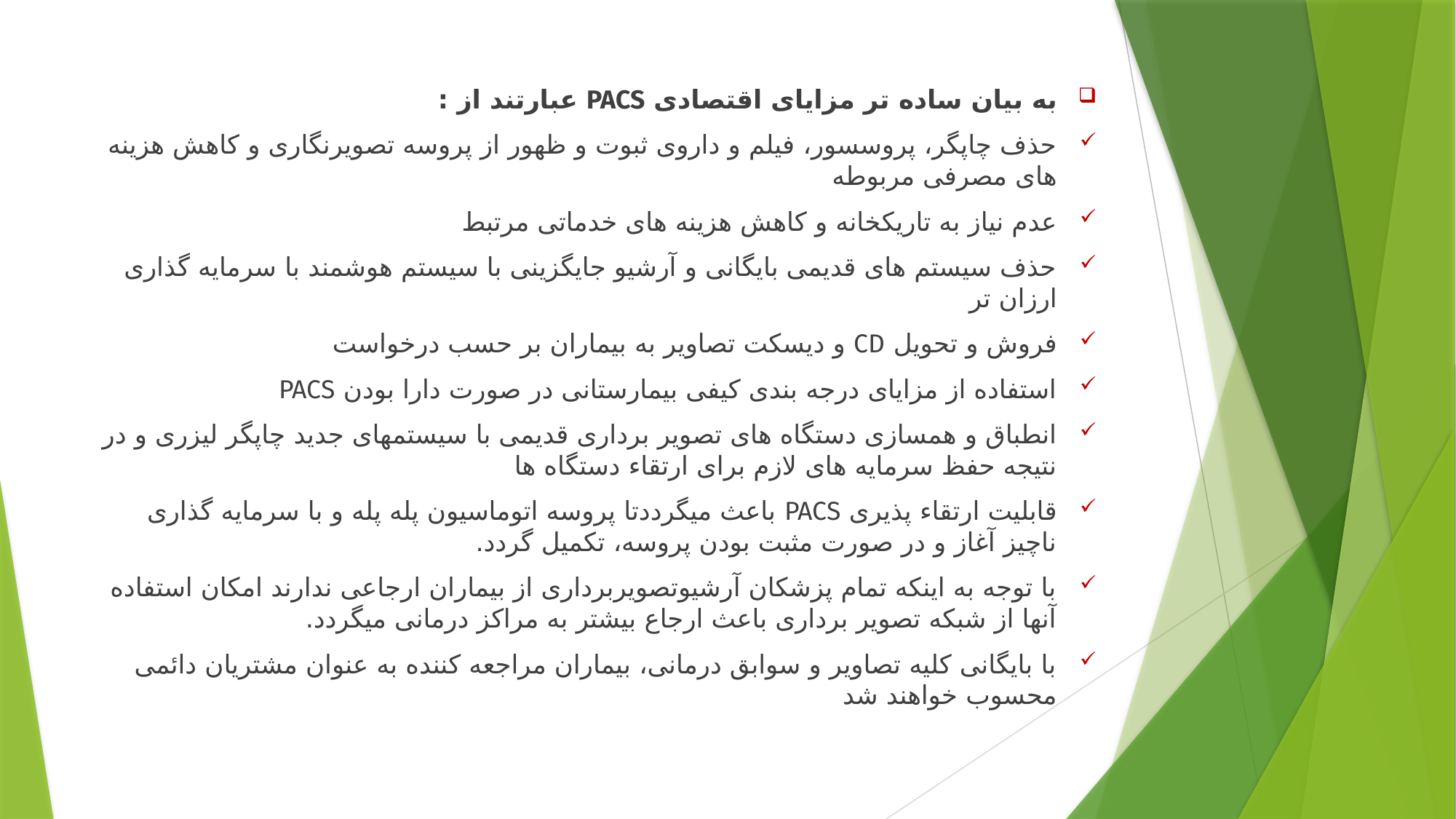

به بیان ساده تر مزایای اقتصادی PACS عبارتند از :
حذف چاپگر، پروسسور، فیلم و داروی ثبوت و ظهور از پروسه تصویرنگاری و کاهش هزینه های مصرفی مربوطه
عدم نیاز به تاریک­خانه و کاهش هزینه های خدماتی مرتبط
حذف سیستم های قدیمی بایگانی و آرشیو جایگزینی با سیستم هوشمند با سرمایه گذاری ارزان تر
فروش و تحویل CD و دیسکت تصاویر به بیماران بر حسب درخواست
استفاده از مزایای درجه بندی کیفی بیمارستانی در صورت دارا بودن PACS
انطباق و همسازی دستگاه های تصویر برداری قدیمی با سیستم­های جدید چاپگر لیزری و در نتیجه حفظ سرمایه های لازم برای ارتقاء دستگاه ها
قابلیت ارتقاء پذیری PACS باعث میگرددتا پروسه اتوماسیون پله پله و با سرمایه گذاری ناچیز آغاز و در صورت مثبت بودن پروسه، تکمیل گردد.
با توجه به اینکه تمام پزشکان آرشیوتصویربرداری از بیماران ارجاعی ندارند امکان استفاده آنها از شبکه تصویر برداری باعث ارجاع بیشتر به مراکز درمانی میگردد.
با بایگانی کلیه تصاویر و سوابق درمانی، بیماران مراجعه کننده به عنوان مشتریان دائمی محسوب خواهند شد